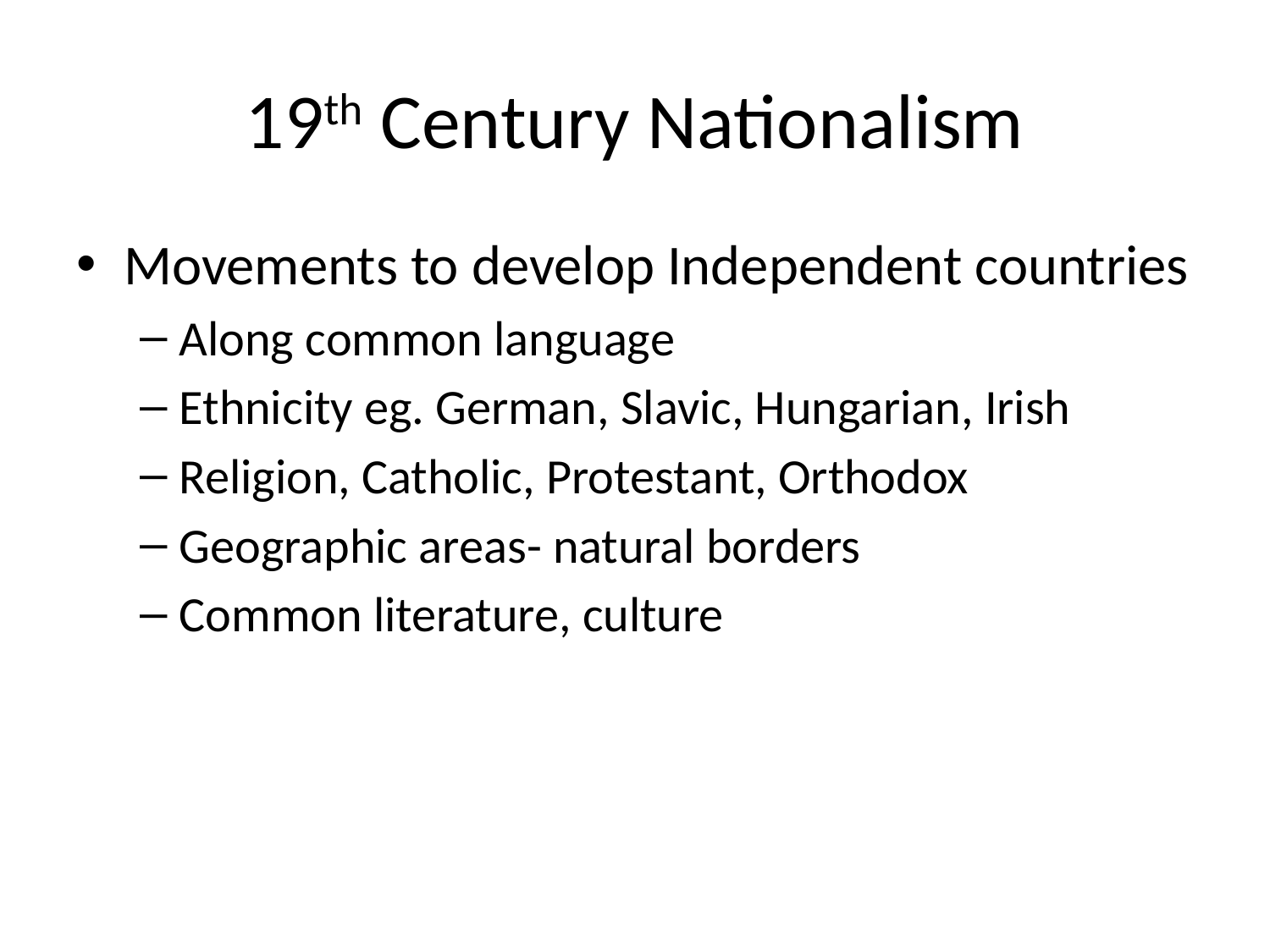

# 19th Century Nationalism
Movements to develop Independent countries
Along common language
Ethnicity eg. German, Slavic, Hungarian, Irish
Religion, Catholic, Protestant, Orthodox
Geographic areas- natural borders
Common literature, culture